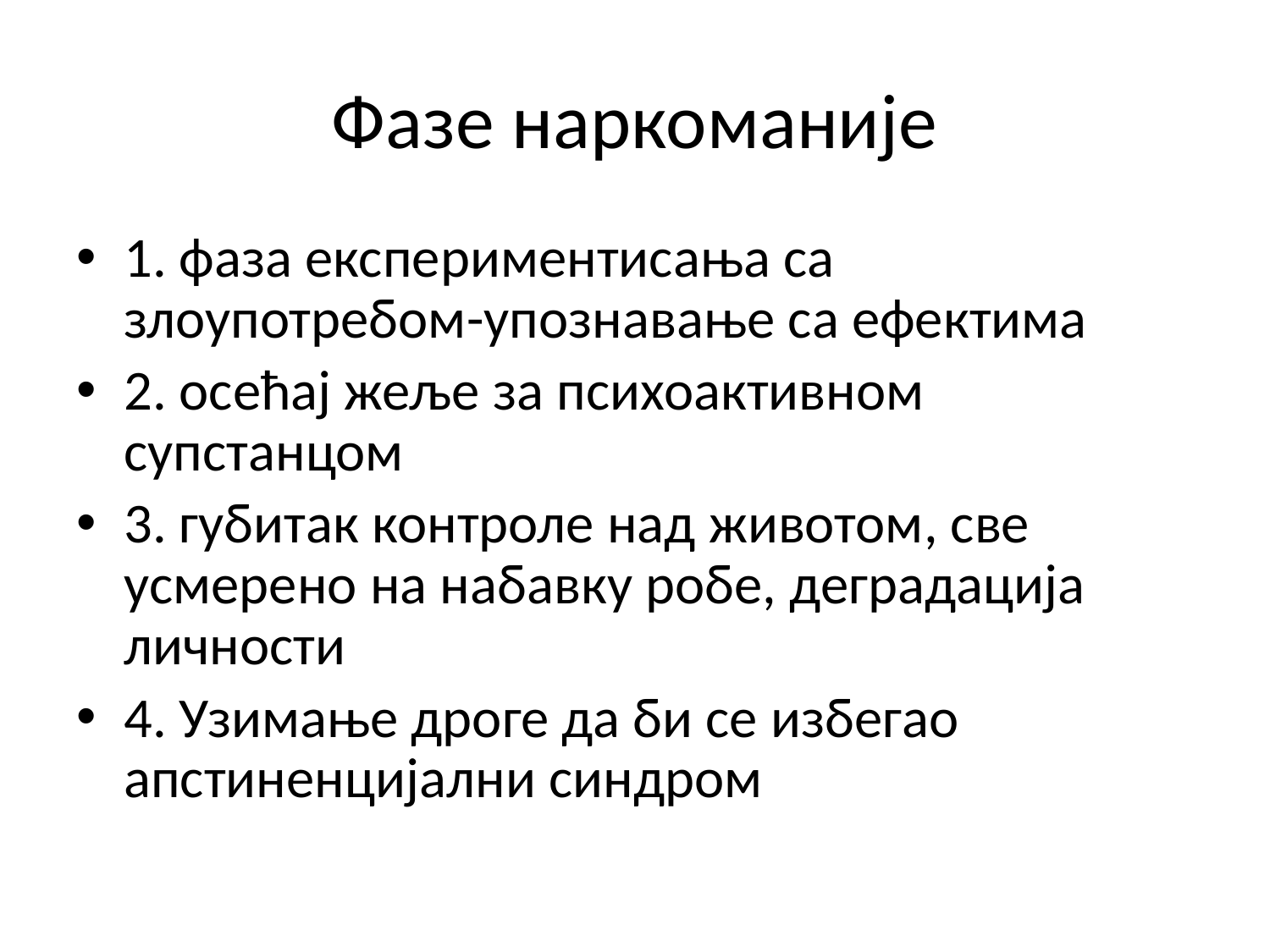

# Фазе наркоманије
1. фаза експериментисања са злоупотребом-упознавање са ефектима
2. осећај жеље за психоактивном супстанцом
3. губитак контроле над животом, све усмерено на набавку робе, деградација личности
4. Узимање дроге да би се избегао апстиненцијални синдром